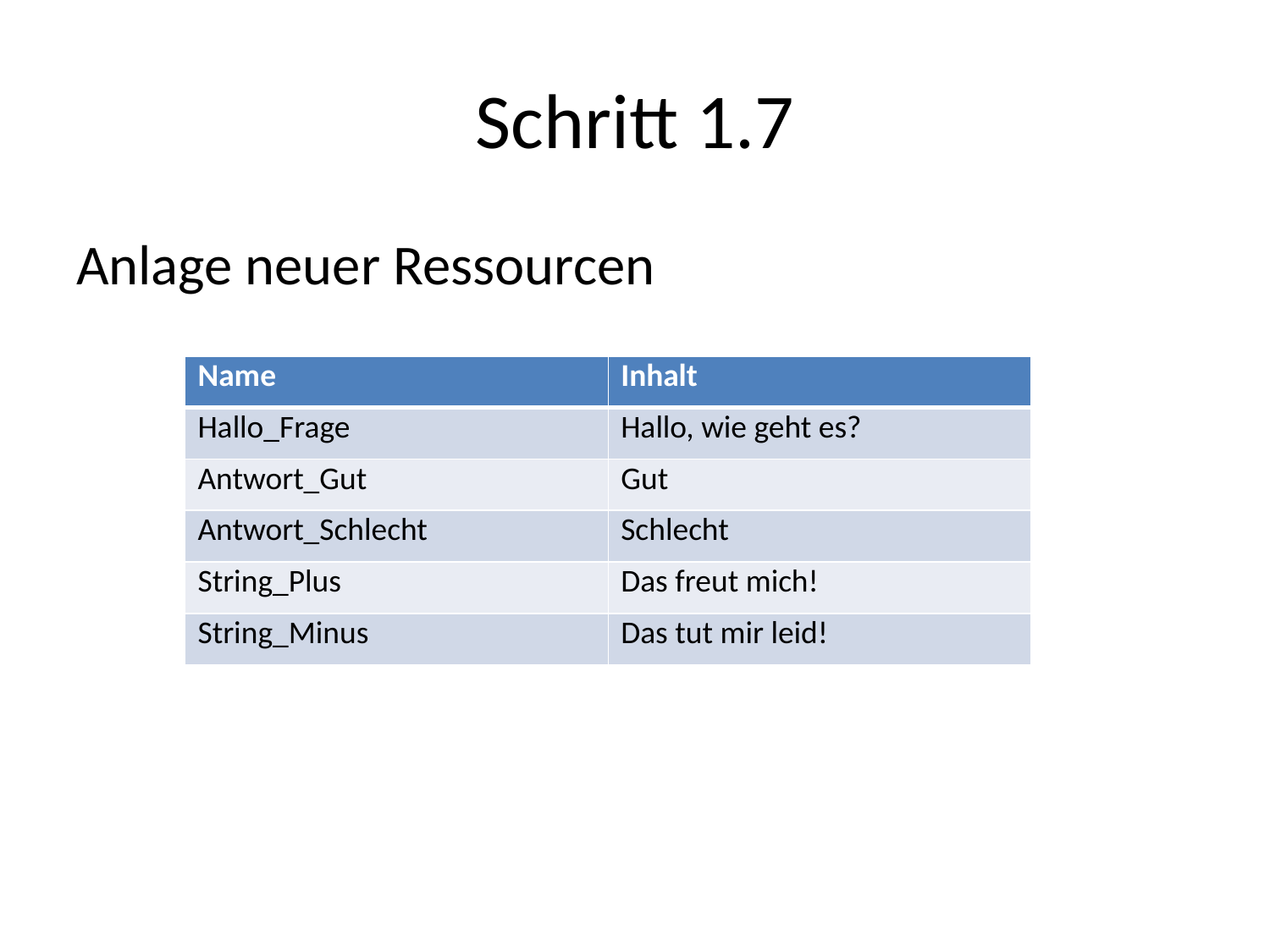

# Schritt 1.7
Anlage neuer Ressourcen

| Name | Inhalt |
| --- | --- |
| Hallo\_Frage | Hallo, wie geht es? |
| Antwort\_Gut | Gut |
| Antwort\_Schlecht | Schlecht |
| String\_Plus | Das freut mich! |
| String\_Minus | Das tut mir leid! |